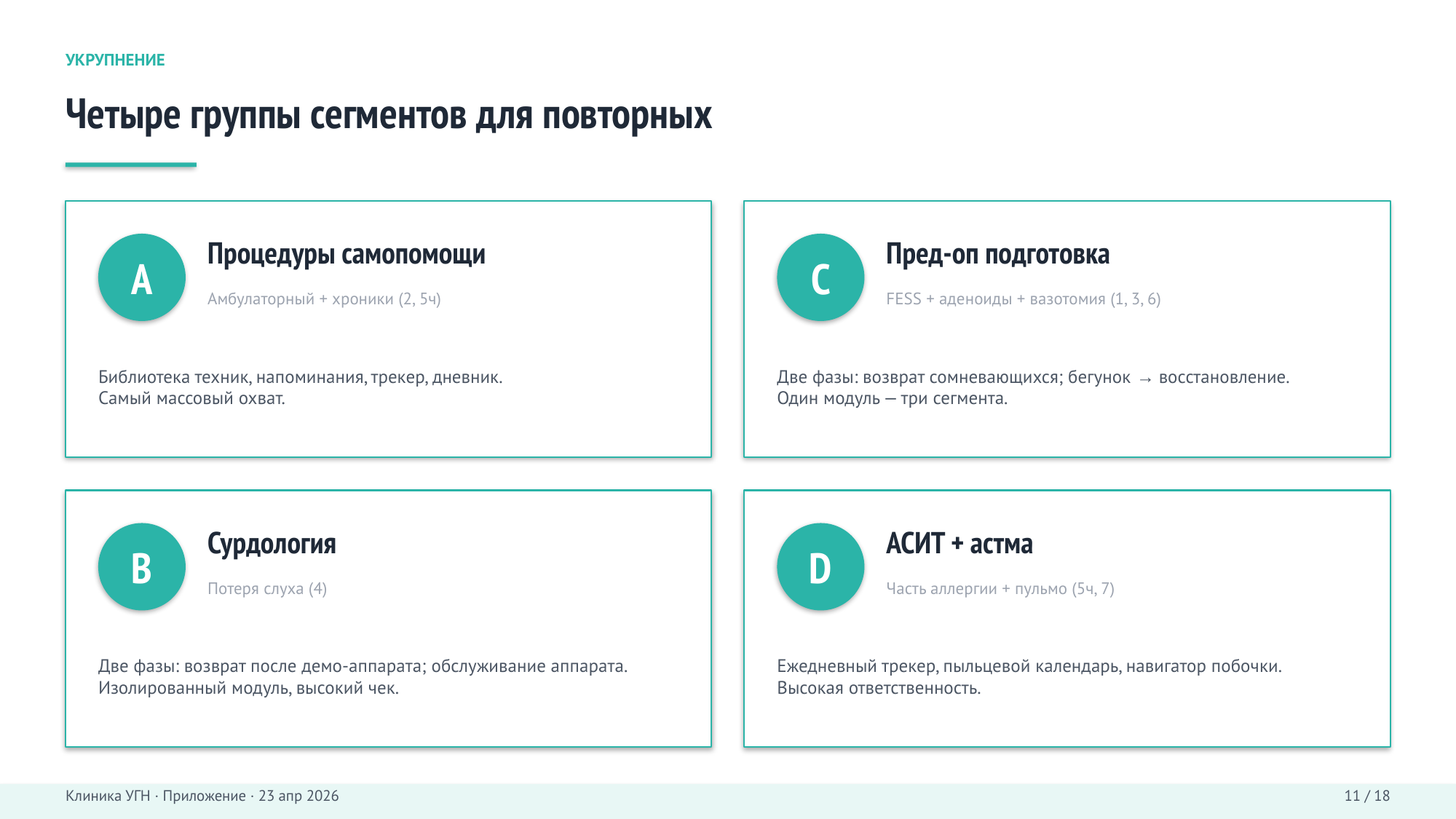

УКРУПНЕНИЕ
Четыре группы сегментов для повторных

A
Процедуры самопомощи
C
Пред-оп подготовка
Амбулаторный + хроники (2, 5ч)
FESS + аденоиды + вазотомия (1, 3, 6)
Библиотека техник, напоминания, трекер, дневник.
Самый массовый охват.
Две фазы: возврат сомневающихся; бегунок → восстановление.
Один модуль — три сегмента.

B
Сурдология
D
АСИТ + астма
Потеря слуха (4)
Часть аллергии + пульмо (5ч, 7)
Две фазы: возврат после демо-аппарата; обслуживание аппарата.
Изолированный модуль, высокий чек.
Ежедневный трекер, пыльцевой календарь, навигатор побочки.
Высокая ответственность.

Клиника УГН · Приложение · 23 апр 2026
11 / 18